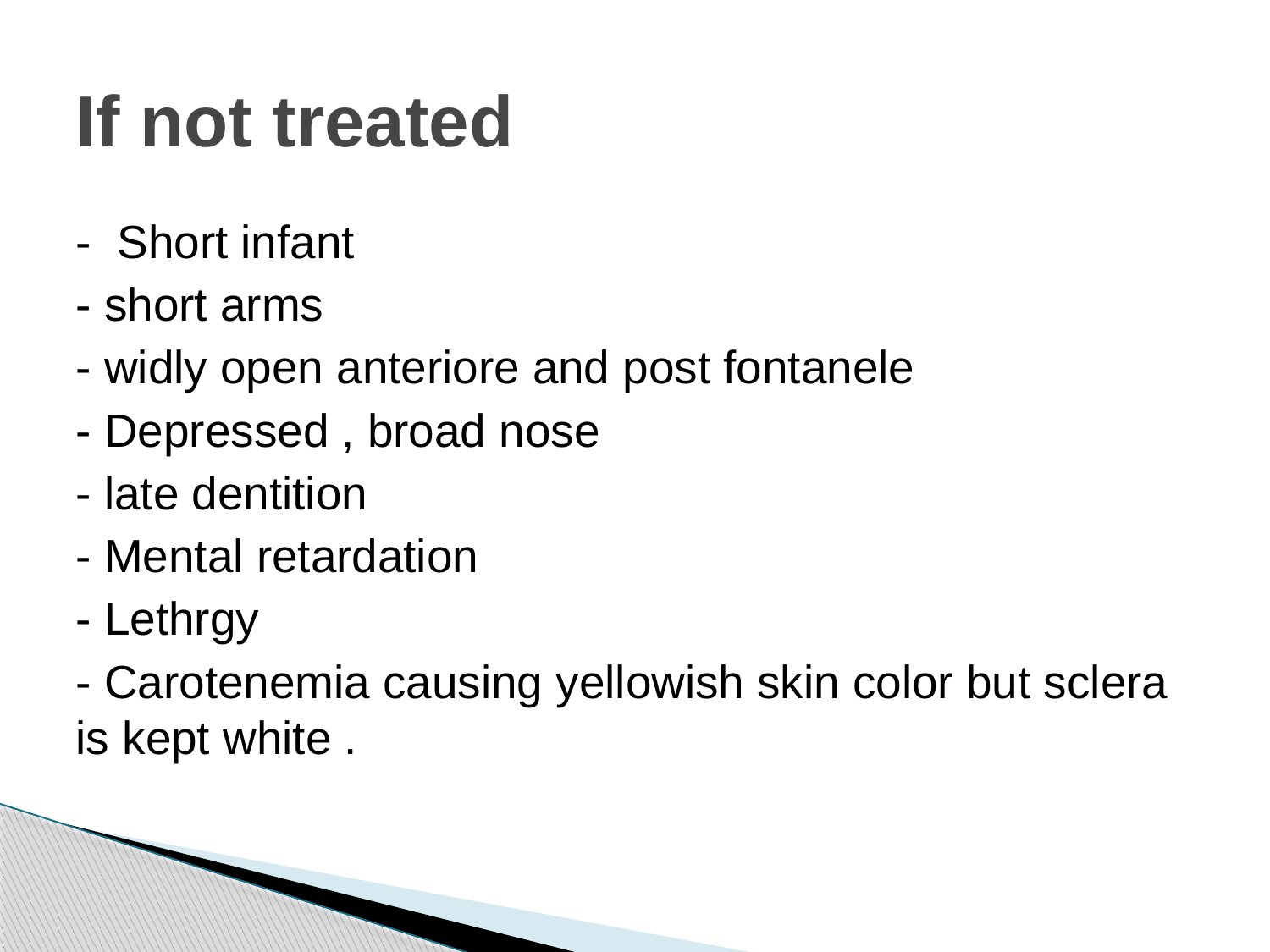

# If not treated
-  Short infant
- short arms
- widly open anteriore and post fontanele
- Depressed , broad nose
- late dentition
- Mental retardation
- Lethrgy
- Carotenemia causing yellowish skin color but sclera is kept white .